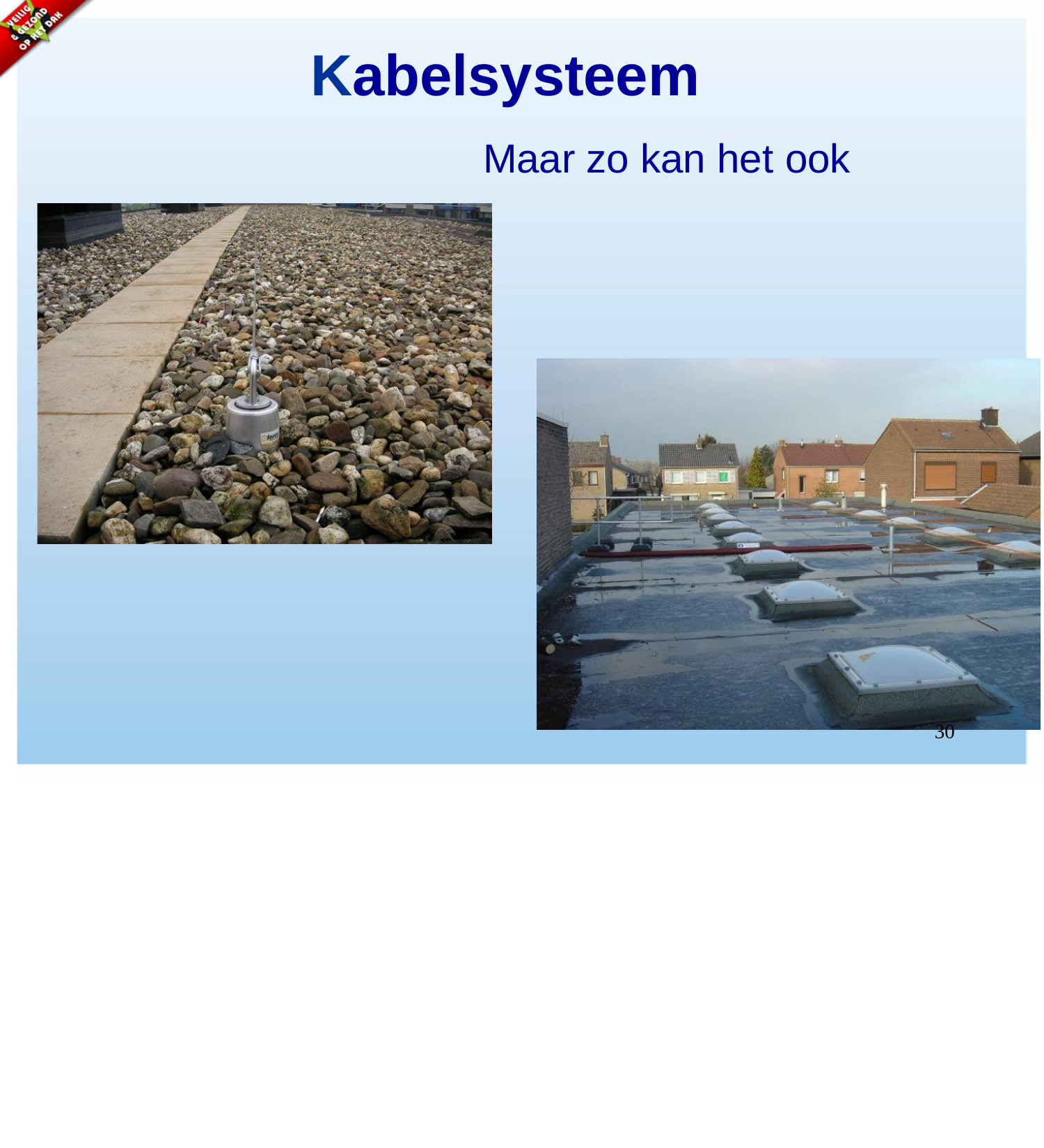

Kabelsysteem
Maar zo kan het ook

30